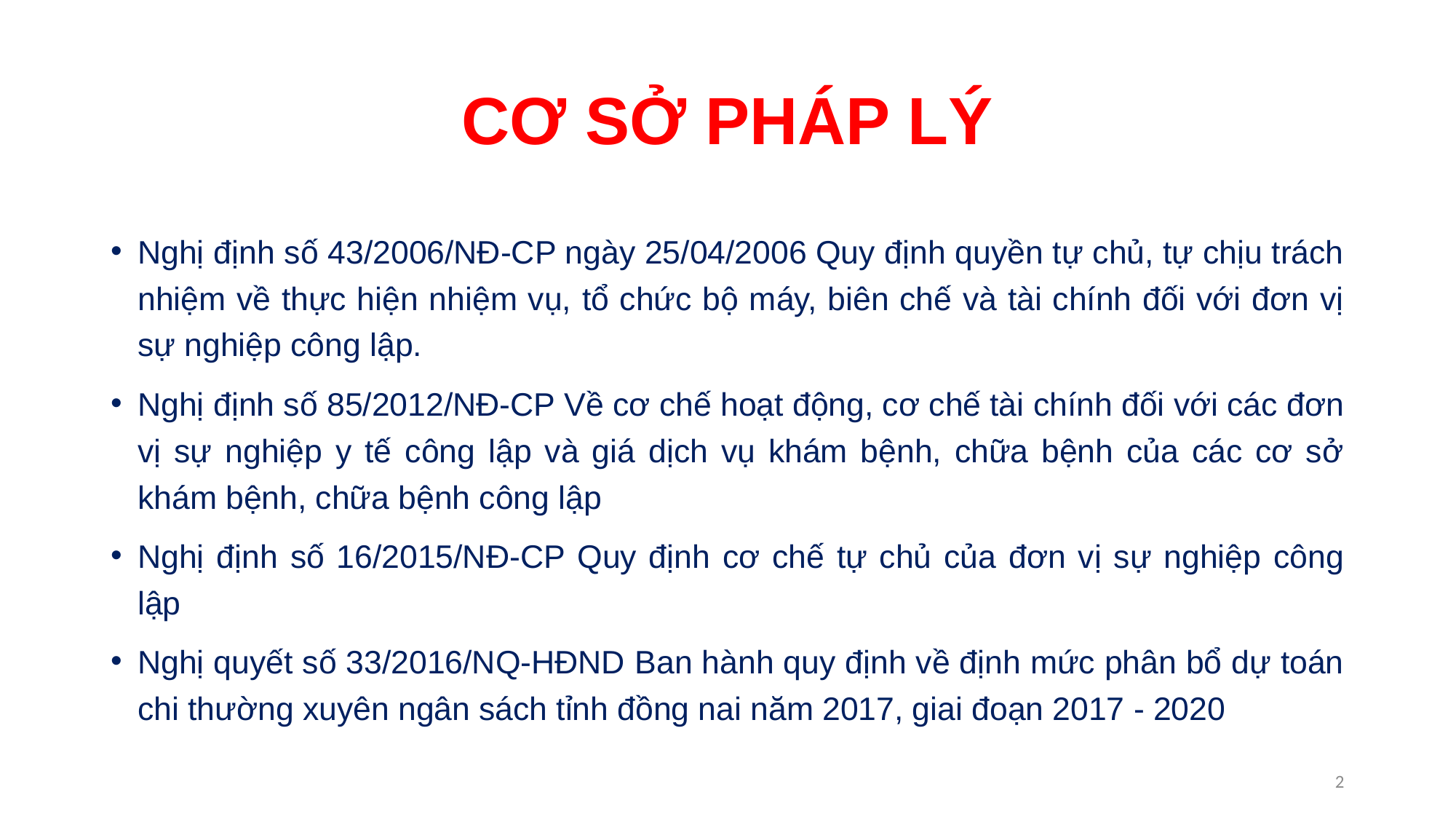

# CƠ SỞ PHÁP LÝ
Nghị định số 43/2006/NĐ-CP ngày 25/04/2006 Quy định quyền tự chủ, tự chịu trách nhiệm về thực hiện nhiệm vụ, tổ chức bộ máy, biên chế và tài chính đối với đơn vị sự nghiệp công lập.
Nghị định số 85/2012/NĐ-CP Về cơ chế hoạt động, cơ chế tài chính đối với các đơn vị sự nghiệp y tế công lập và giá dịch vụ khám bệnh, chữa bệnh của các cơ sở khám bệnh, chữa bệnh công lập
Nghị định số 16/2015/NĐ-CP Quy định cơ chế tự chủ của đơn vị sự nghiệp công lập
Nghị quyết số 33/2016/NQ-HĐND Ban hành quy định về định mức phân bổ dự toán chi thường xuyên ngân sách tỉnh đồng nai năm 2017, giai đoạn 2017 - 2020

2